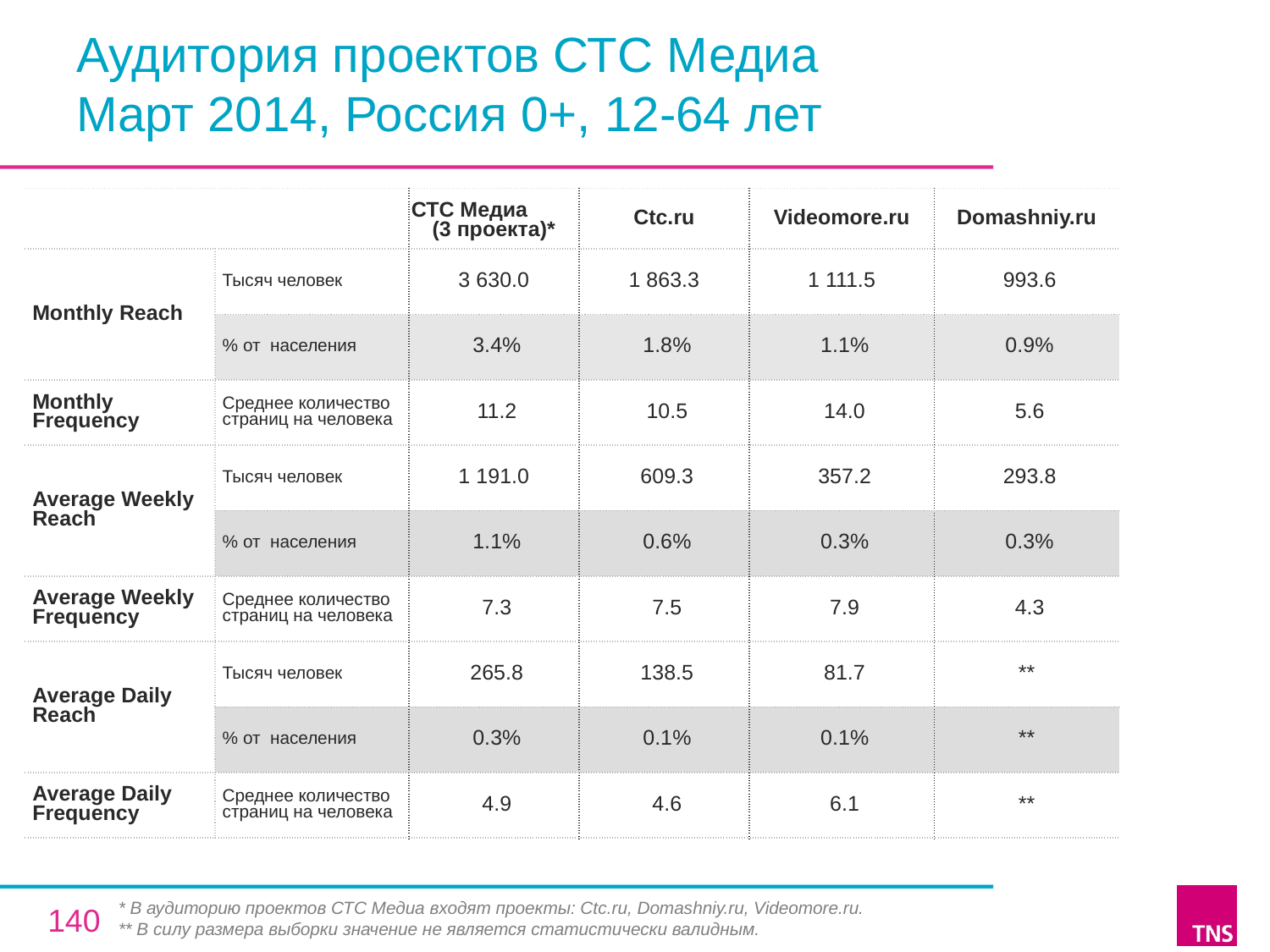

# Аудитория проектов СТС Медиа Март 2014, Россия 0+, 12-64 лет
|  |  | СТС Медиа (3 проекта)\* | Ctc.ru | Videomore.ru | Domashniy.ru |
| --- | --- | --- | --- | --- | --- |
| Monthly Reach | Тысяч человек | 3 630.0 | 1 863.3 | 1 111.5 | 993.6 |
|  | % от населения | 3.4% | 1.8% | 1.1% | 0.9% |
| Monthly Frequency | Среднее количество страниц на человека | 11.2 | 10.5 | 14.0 | 5.6 |
| Average Weekly Reach | Тысяч человек | 1 191.0 | 609.3 | 357.2 | 293.8 |
|  | % от населения | 1.1% | 0.6% | 0.3% | 0.3% |
| Average Weekly Frequency | Среднее количество страниц на человека | 7.3 | 7.5 | 7.9 | 4.3 |
| Average Daily Reach | Тысяч человек | 265.8 | 138.5 | 81.7 | \*\* |
|  | % от населения | 0.3% | 0.1% | 0.1% | \*\* |
| Average Daily Frequency | Среднее количество страниц на человека | 4.9 | 4.6 | 6.1 | \*\* |
* В аудиторию проектов СТС Медиа входят проекты: Ctc.ru, Domashniy.ru, Videomore.ru.
** В силу размера выборки значение не является статистически валидным.
140